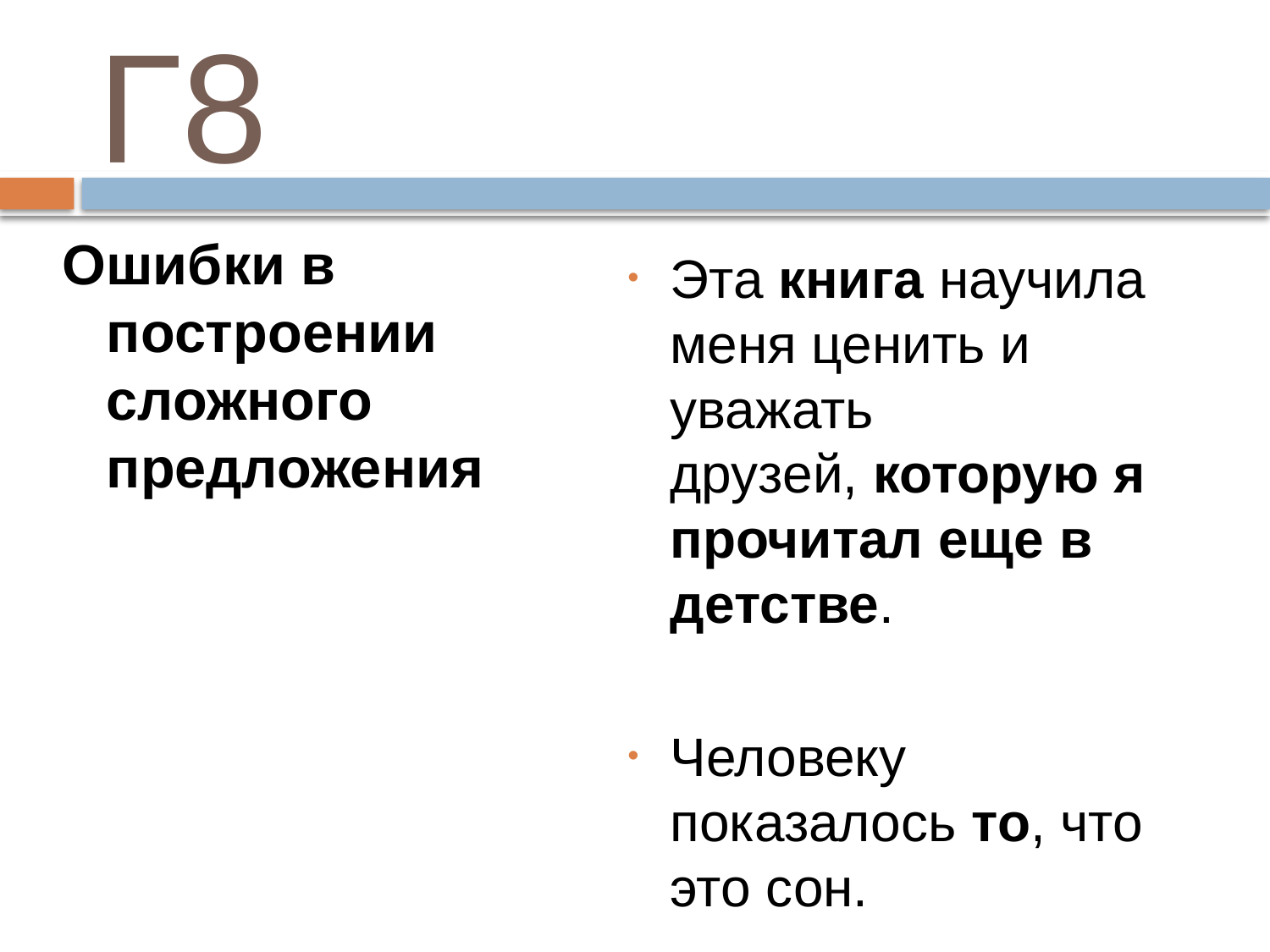

# Г8
Ошибки в построении сложного предложения
Эта книга научила меня ценить и уважать друзей, которую я прочитал еще в детстве.

Человеку показалось то, что это сон.